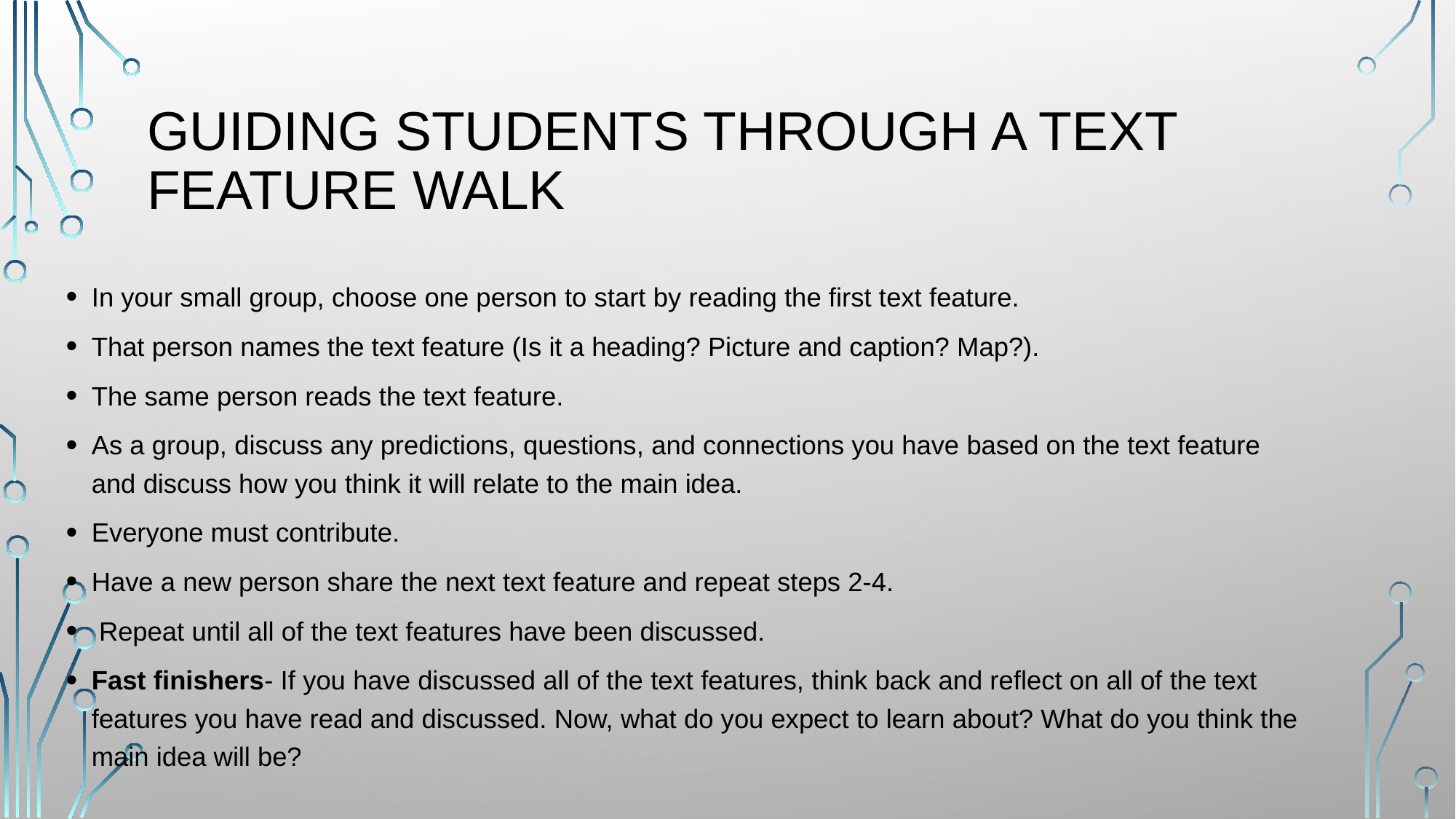

# Guiding students through a Text Feature Walk
In your small group, choose one person to start by reading the first text feature.
That person names the text feature (Is it a heading? Picture and caption? Map?).
The same person reads the text feature.
As a group, discuss any predictions, questions, and connections you have based on the text feature and discuss how you think it will relate to the main idea.
Everyone must contribute.
Have a new person share the next text feature and repeat steps 2-4.
 Repeat until all of the text features have been discussed.
Fast finishers- If you have discussed all of the text features, think back and reflect on all of the text features you have read and discussed. Now, what do you expect to learn about? What do you think the main idea will be?